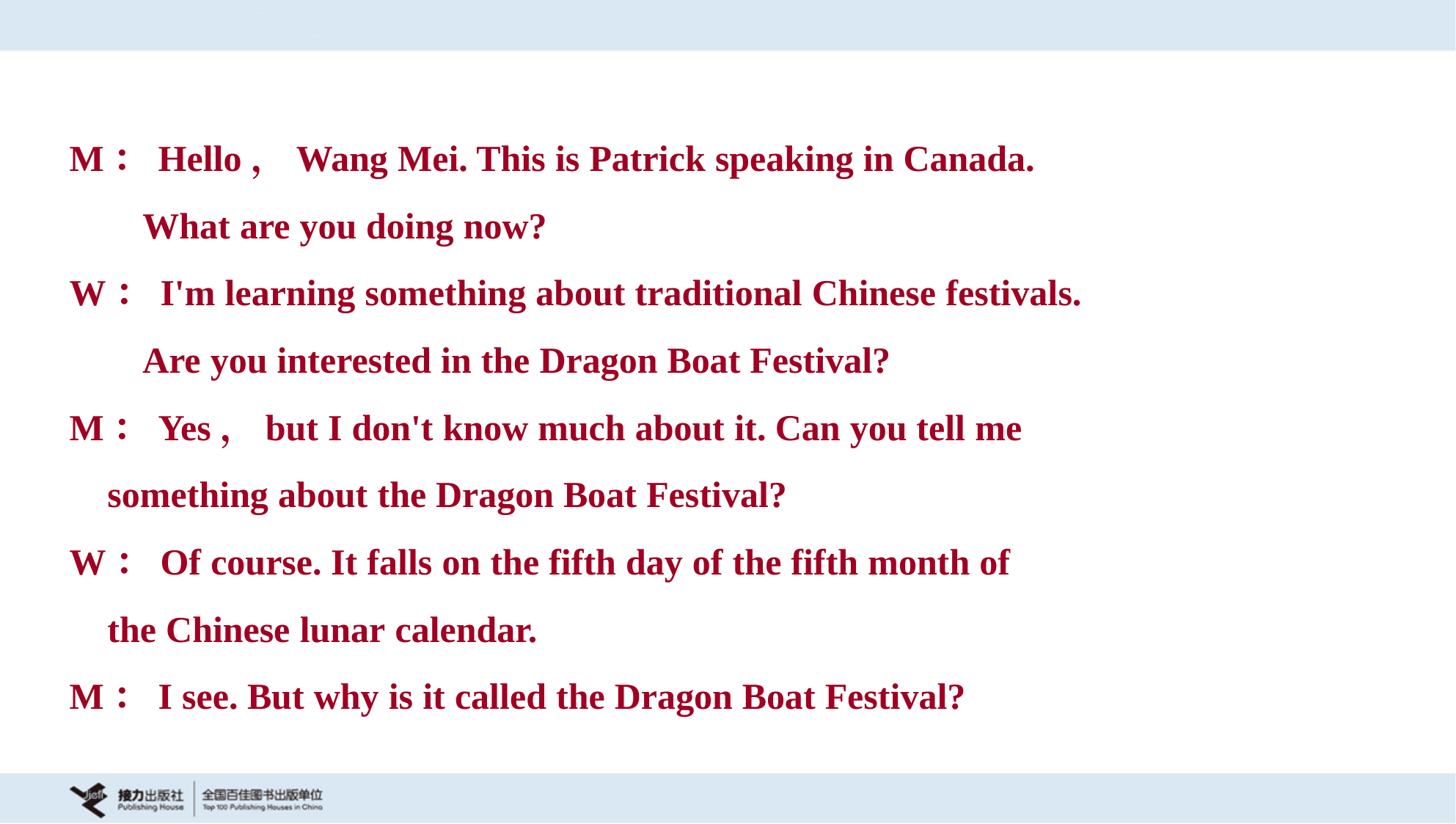

M：Hello，Wang Mei. This is Patrick speaking in Canada.
        What are you doing now?
W：I'm learning something about traditional Chinese festivals.
        Are you interested in the Dragon Boat Festival?
M：Yes，but I don't know much about it. Can you tell me
    something about the Dragon Boat Festival?
W：Of course. It falls on the fifth day of the fifth month of
    the Chinese lunar calendar.
M：I see. But why is it called the Dragon Boat Festival?